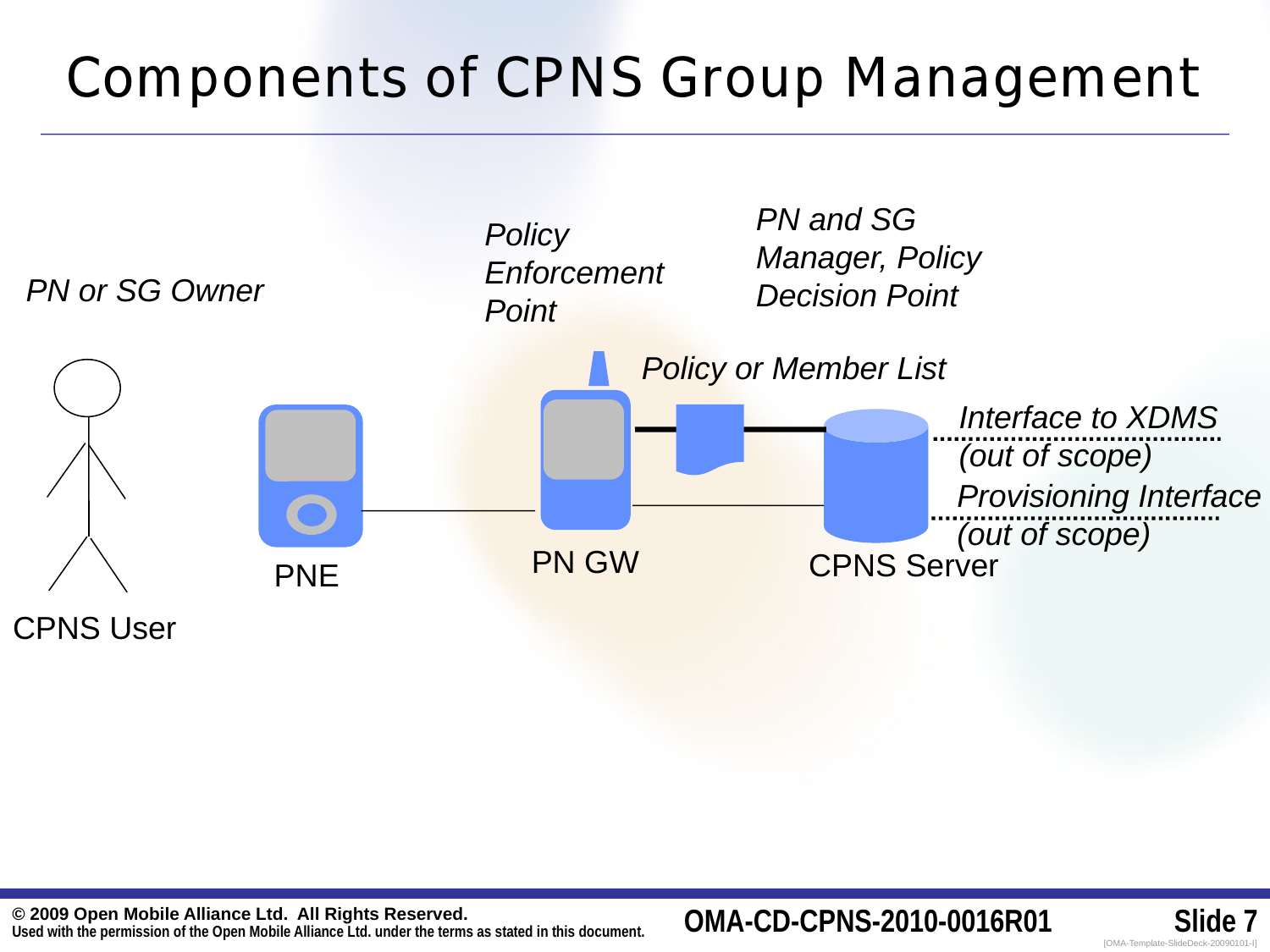

Components of CPNS Group Management
PN and SG Manager, Policy Decision Point
Policy Enforcement Point
PN or SG Owner
Policy or Member List

Interface to XDMS (out of scope)

Provisioning Interface (out of scope)

PN GW
CPNS Server
PNE
CPNS User